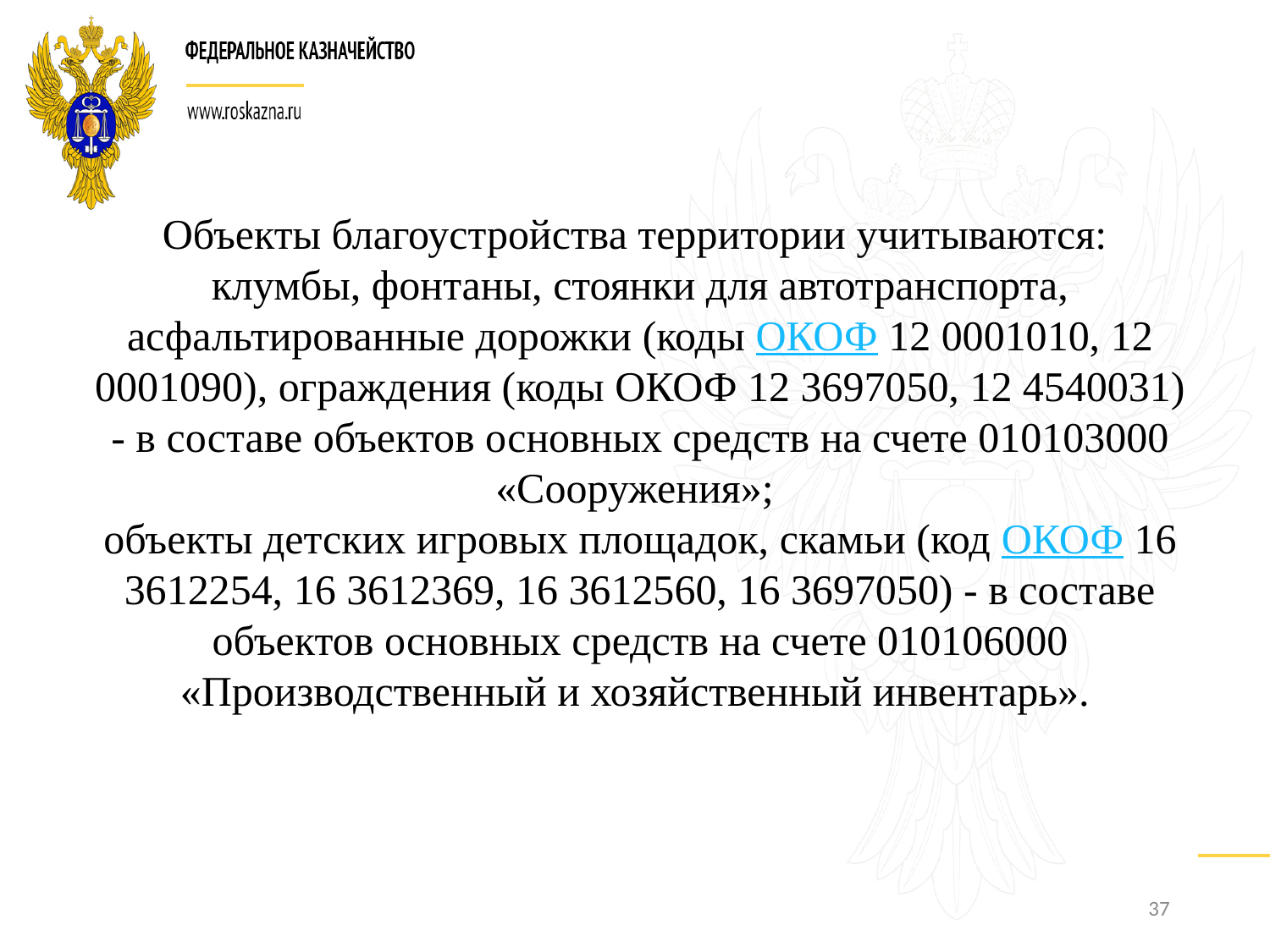

Объекты благоустройства территории учитываются:
клумбы, фонтаны, стоянки для автотранспорта, асфальтированные дорожки (коды ОКОФ 12 0001010, 12 0001090), ограждения (коды ОКОФ 12 3697050, 12 4540031) - в составе объектов основных средств на счете 010103000 «Сооружения»;
объекты детских игровых площадок, скамьи (код ОКОФ 16 3612254, 16 3612369, 16 3612560, 16 3697050) - в составе объектов основных средств на счете 010106000 «Производственный и хозяйственный инвентарь».
37